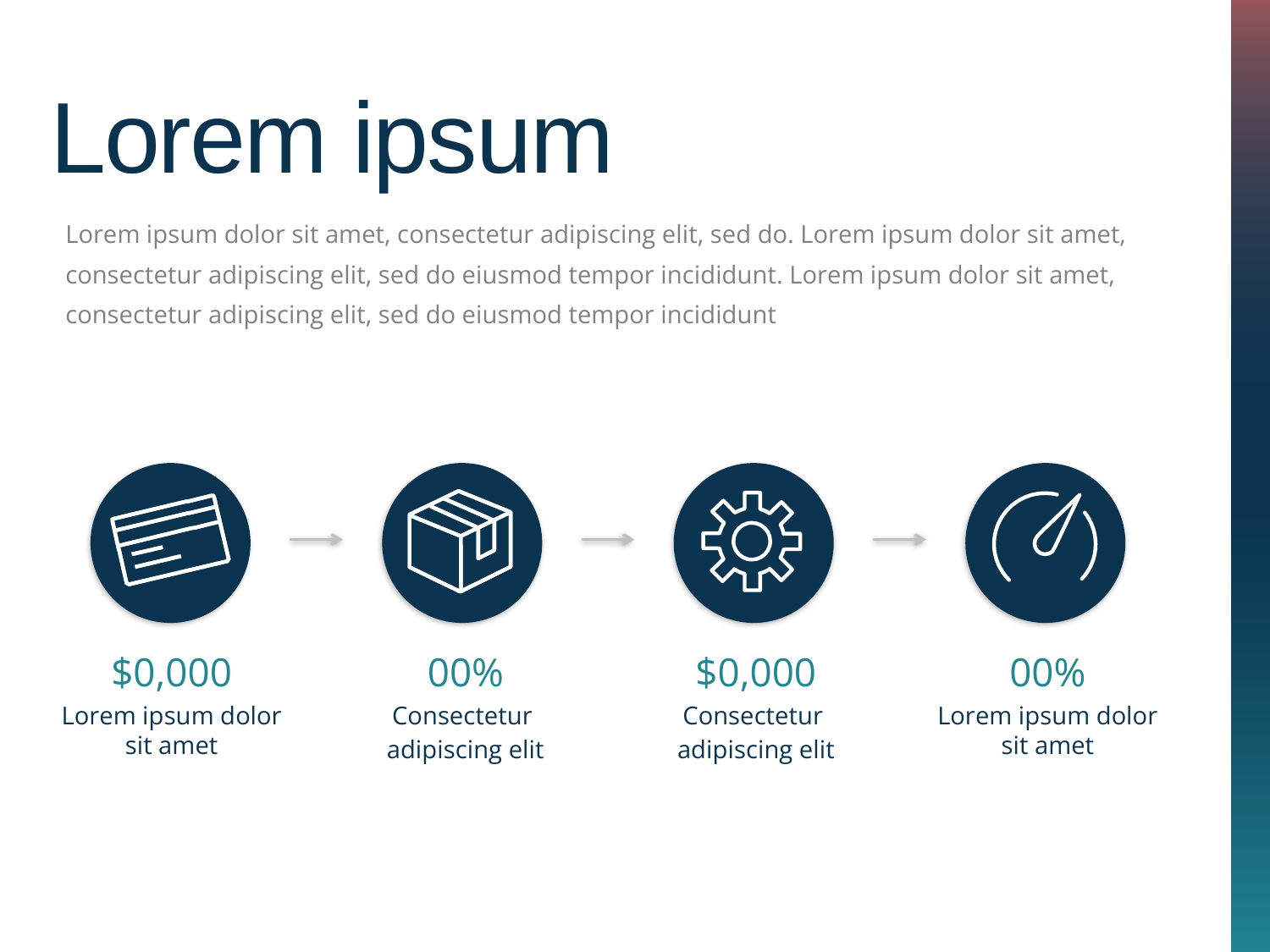

Lorem ipsum
Lorem ipsum dolor sit amet, consectetur adipiscing elit, sed do. Lorem ipsum dolor sit amet, consectetur adipiscing elit, sed do eiusmod tempor incididunt. Lorem ipsum dolor sit amet, consectetur adipiscing elit, sed do eiusmod tempor incididunt

$0,000
00%
$0,000
00%
Lorem ipsum dolor sit amet
Consectetur
adipiscing elit
Consectetur
adipiscing elit
Lorem ipsum dolor sit amet